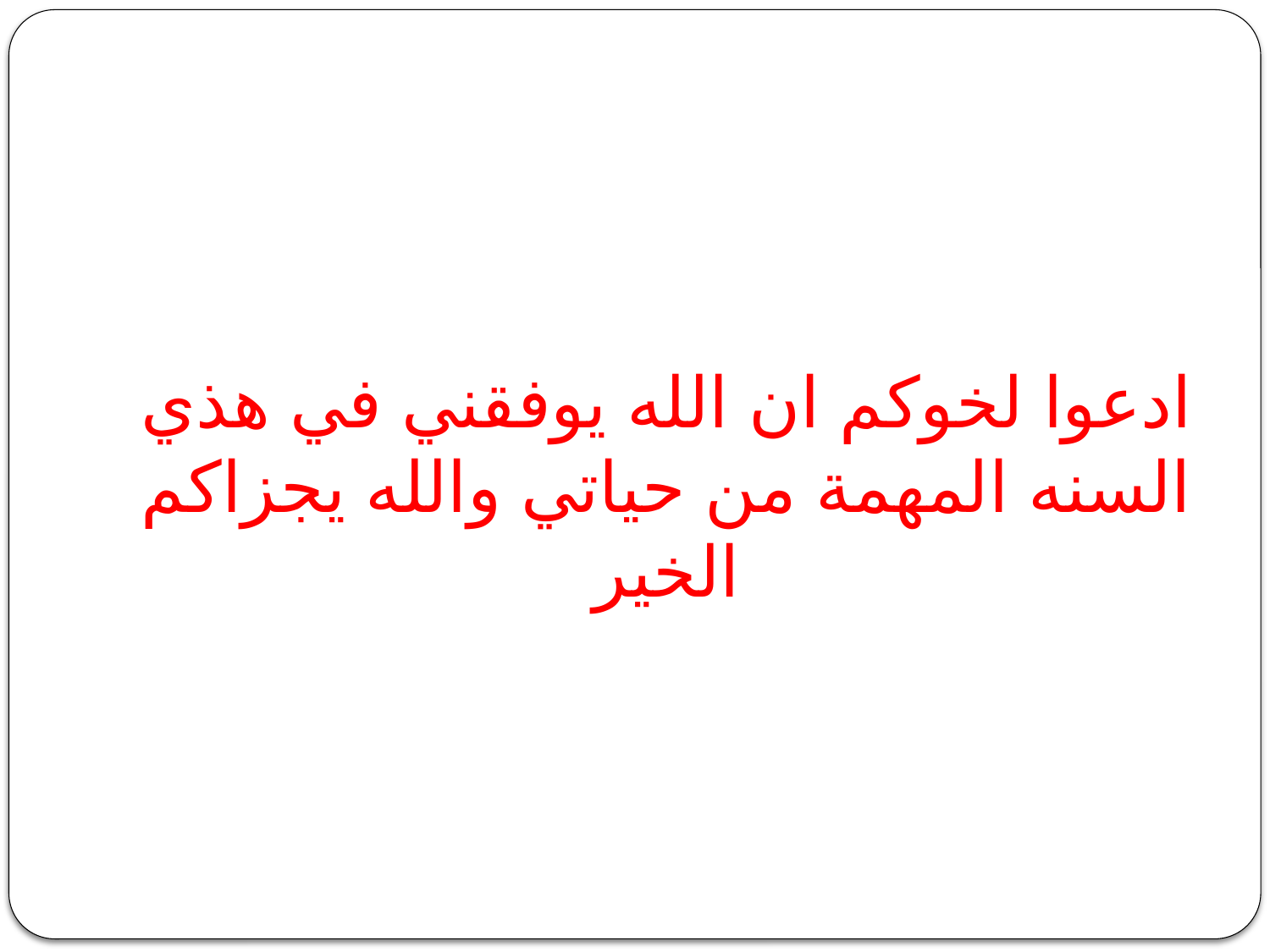

# ادعوا لخوكم ان الله يوفقني في هذي السنه المهمة من حياتي والله يجزاكم الخير